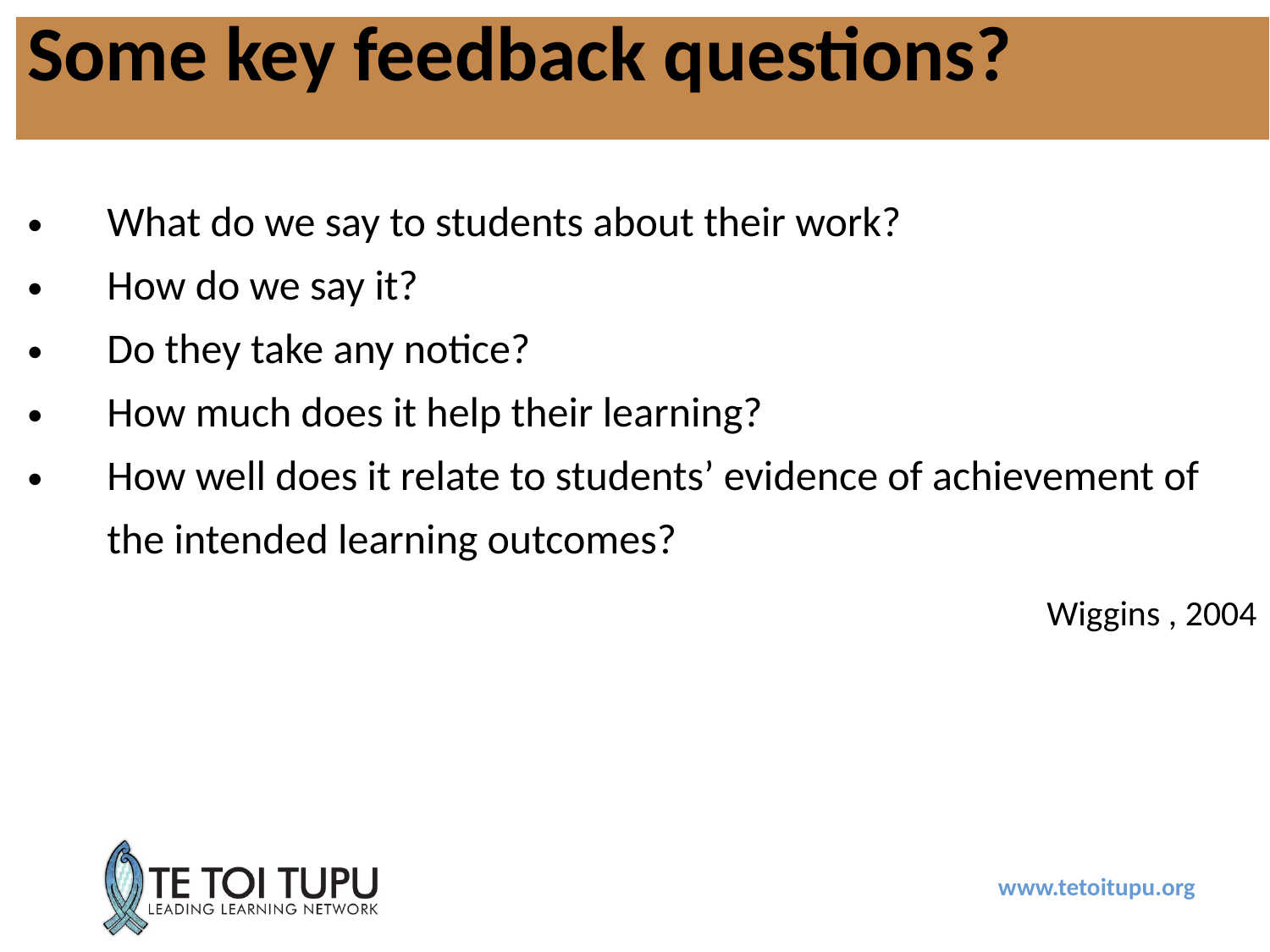

| Some key feedback questions? |
| --- |
| What do we say to students about their work? How do we say it? Do they take any notice? How much does it help their learning? How well does it relate to students’ evidence of achievement of the intended learning outcomes? Wiggins , 2004 |